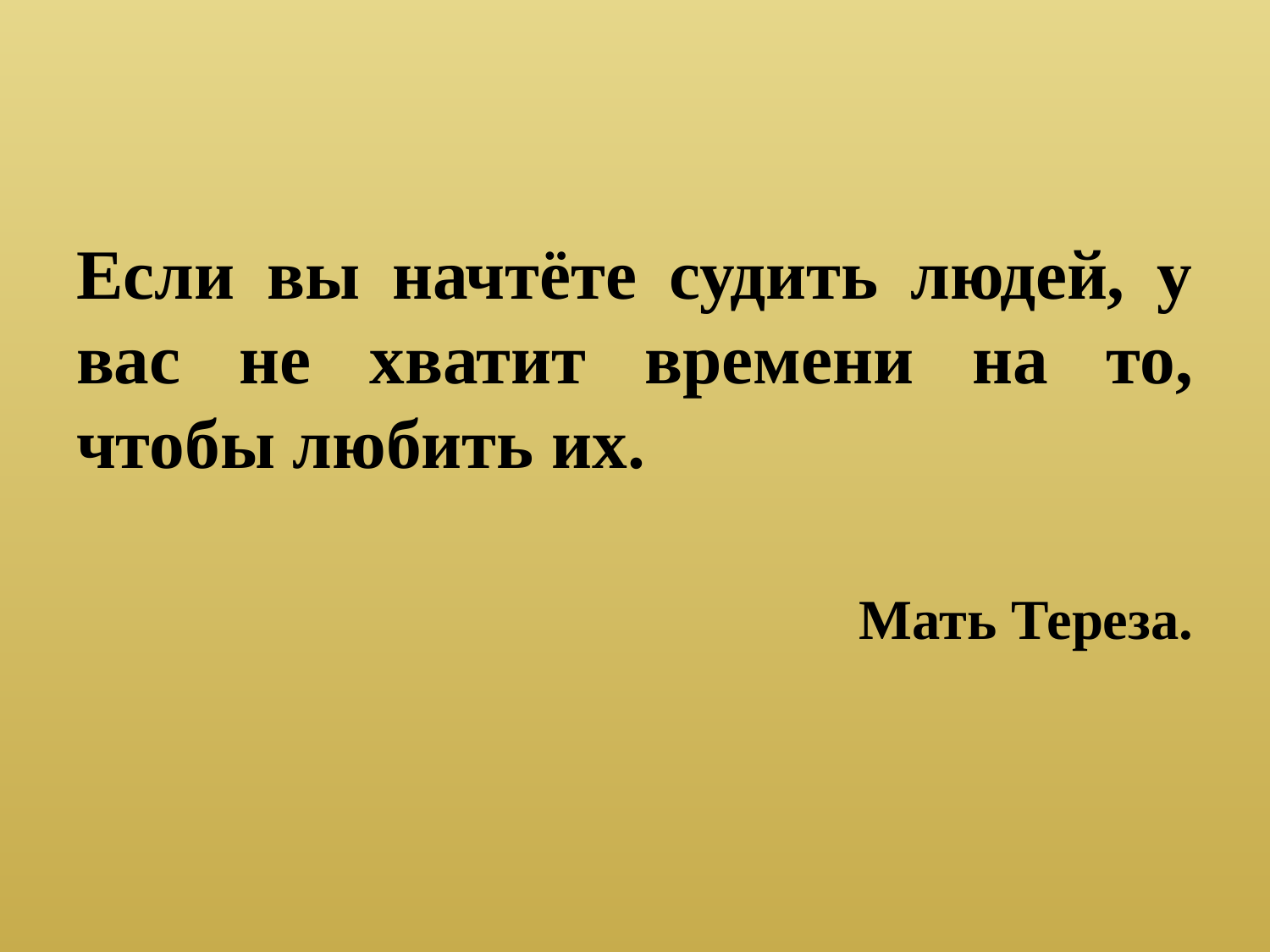

#
Если вы начтёте судить людей, у вас не хватит времени на то, чтобы любить их.

Мать Тереза.